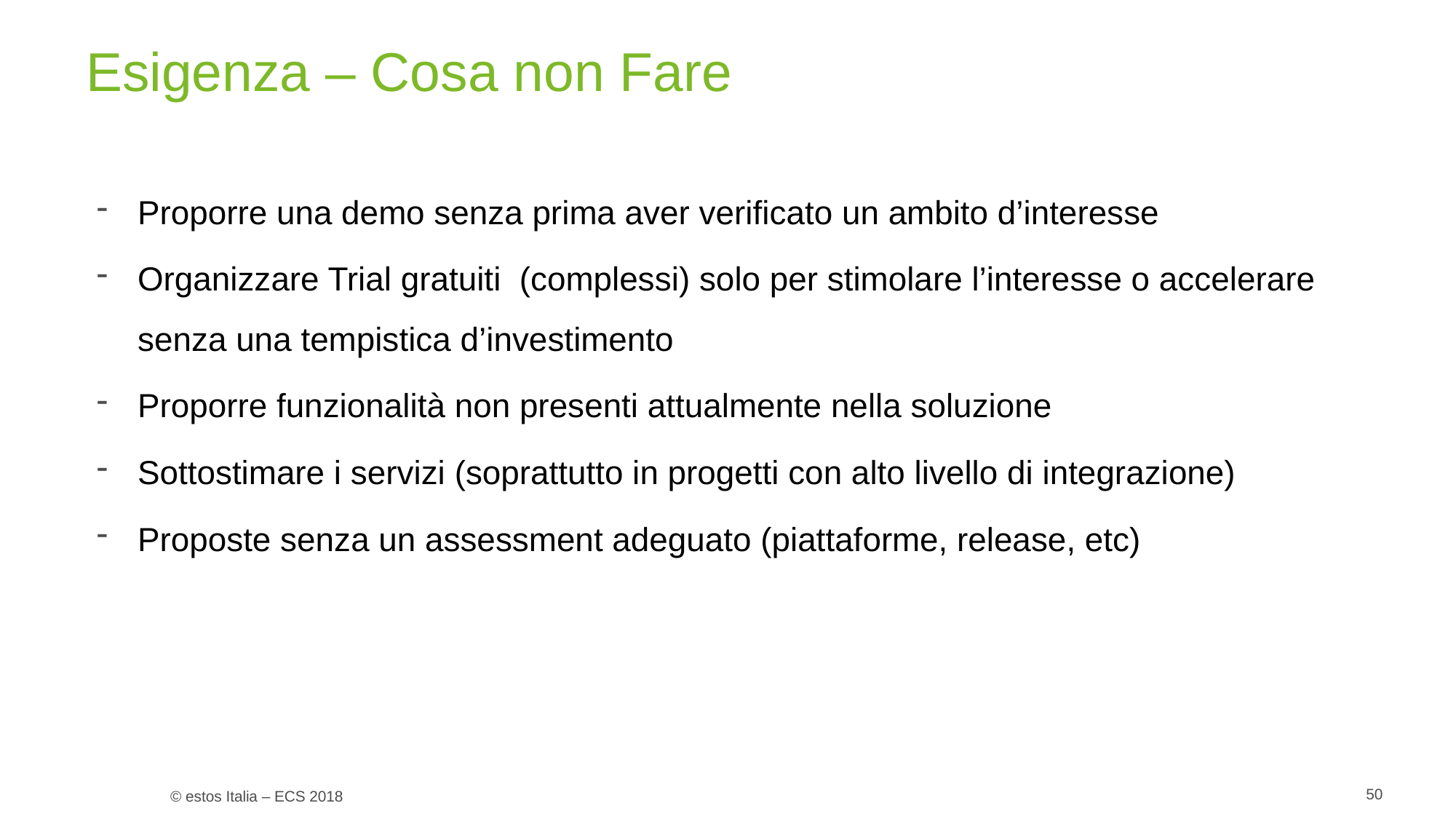

# Esigenza – Cosa non Fare
Proporre una demo senza prima aver verificato un ambito d’interesse
Organizzare Trial gratuiti  (complessi) solo per stimolare l’interesse o accelerare senza una tempistica d’investimento
Proporre funzionalità non presenti attualmente nella soluzione
Sottostimare i servizi (soprattutto in progetti con alto livello di integrazione)
Proposte senza un assessment adeguato (piattaforme, release, etc)

50
© estos Italia – ECS 2018